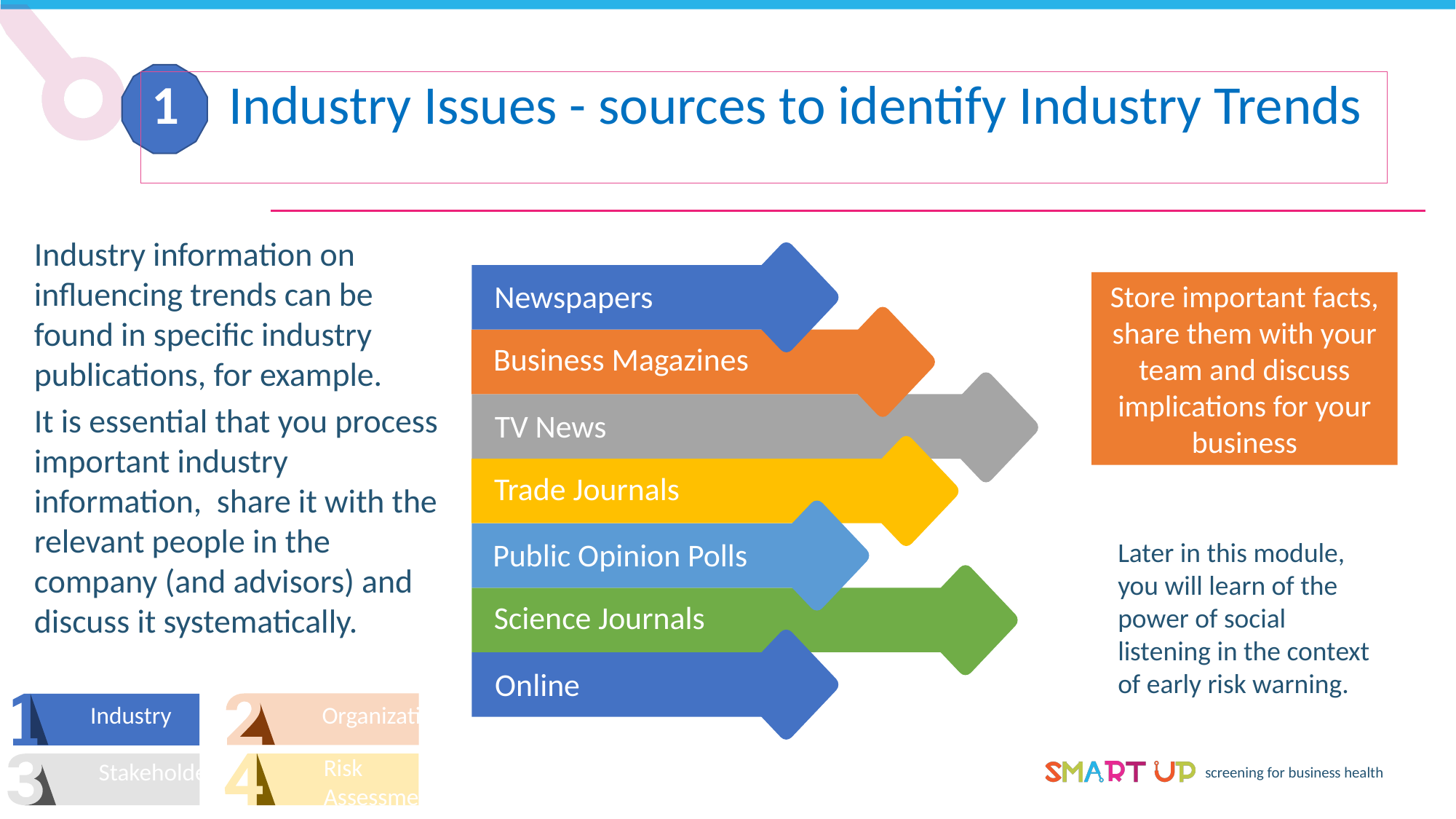

1    Industry Issues - sources to identify Industry Trends
Industry information on influencing trends can be found in specific industry publications, for example.
It is essential that you process important industry information,  share it with the relevant people in the company (and advisors) and discuss it systematically.

Newspapers
Store important facts, share them with your team and discuss implications for your business

Business Magazines

TV News

Trade Journals

Public Opinion Polls
Later in this module, you will learn of the power of social listening in the context of early risk warning.

Science Journals

Online

Industry
Organization

Risk
Assessments
Stakeholder